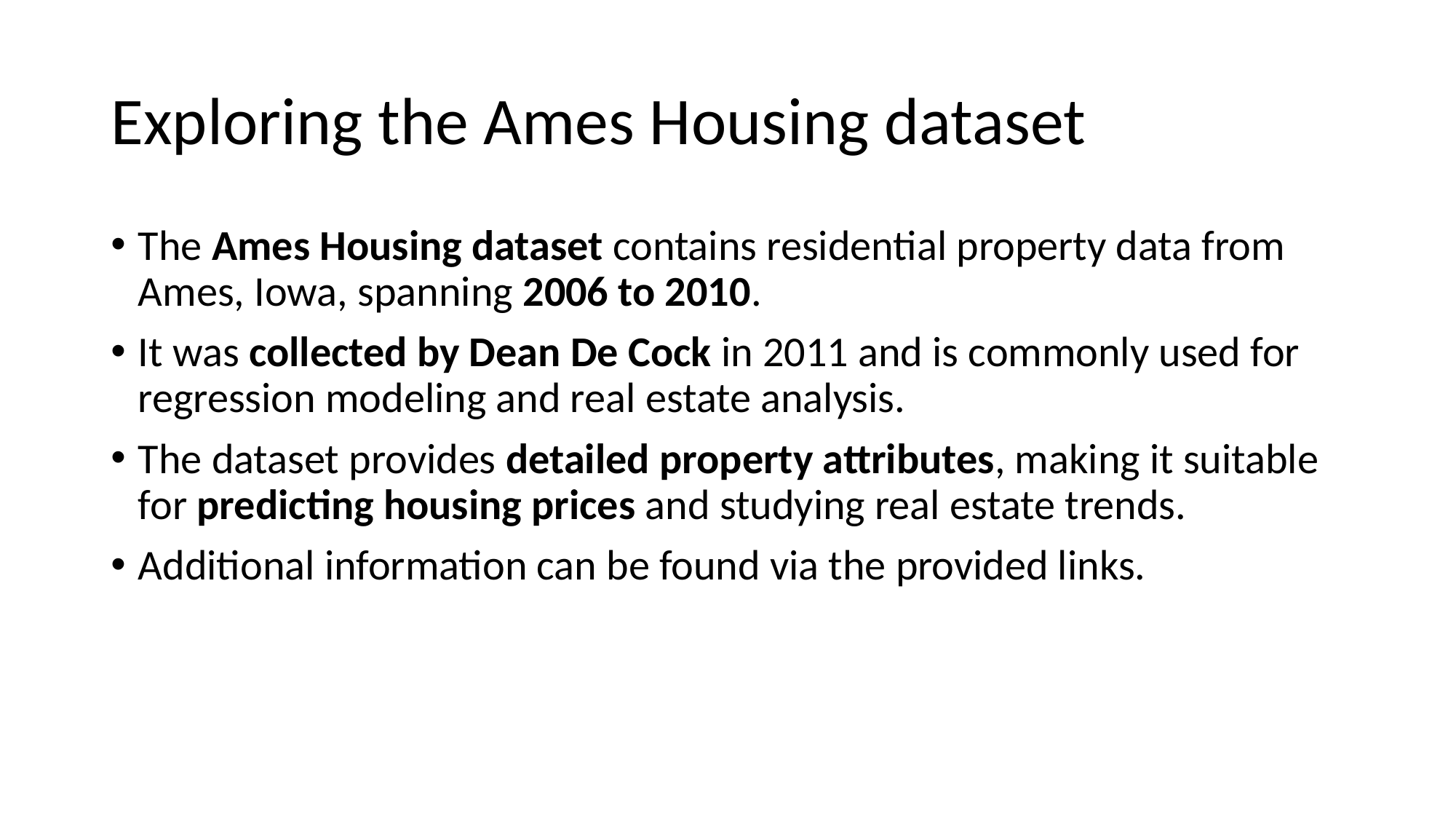

# Exploring the Ames Housing dataset
The Ames Housing dataset contains residential property data from Ames, Iowa, spanning 2006 to 2010.
It was collected by Dean De Cock in 2011 and is commonly used for regression modeling and real estate analysis.
The dataset provides detailed property attributes, making it suitable for predicting housing prices and studying real estate trends.
Additional information can be found via the provided links.